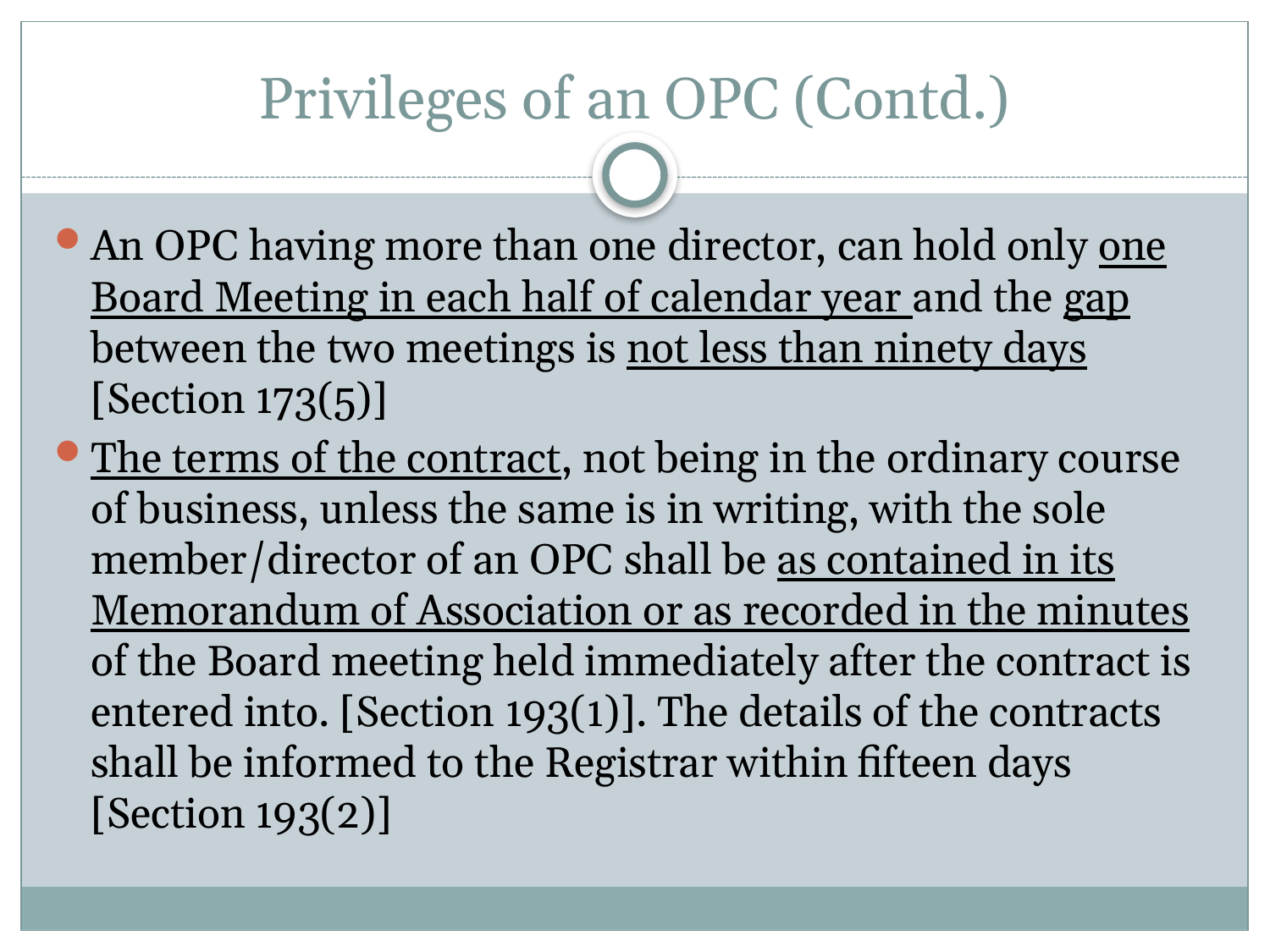

# Privileges of an OPC (Contd.)
An OPC having more than one director, can hold only one Board Meeting in each half of calendar year and the gap between the two meetings is not less than ninety days [Section 173(5)]
The terms of the contract, not being in the ordinary course of business, unless the same is in writing, with the sole member/director of an OPC shall be as contained in its Memorandum of Association or as recorded in the minutes of the Board meeting held immediately after the contract is entered into. [Section 193(1)]. The details of the contracts shall be informed to the Registrar within fifteen days [Section 193(2)]